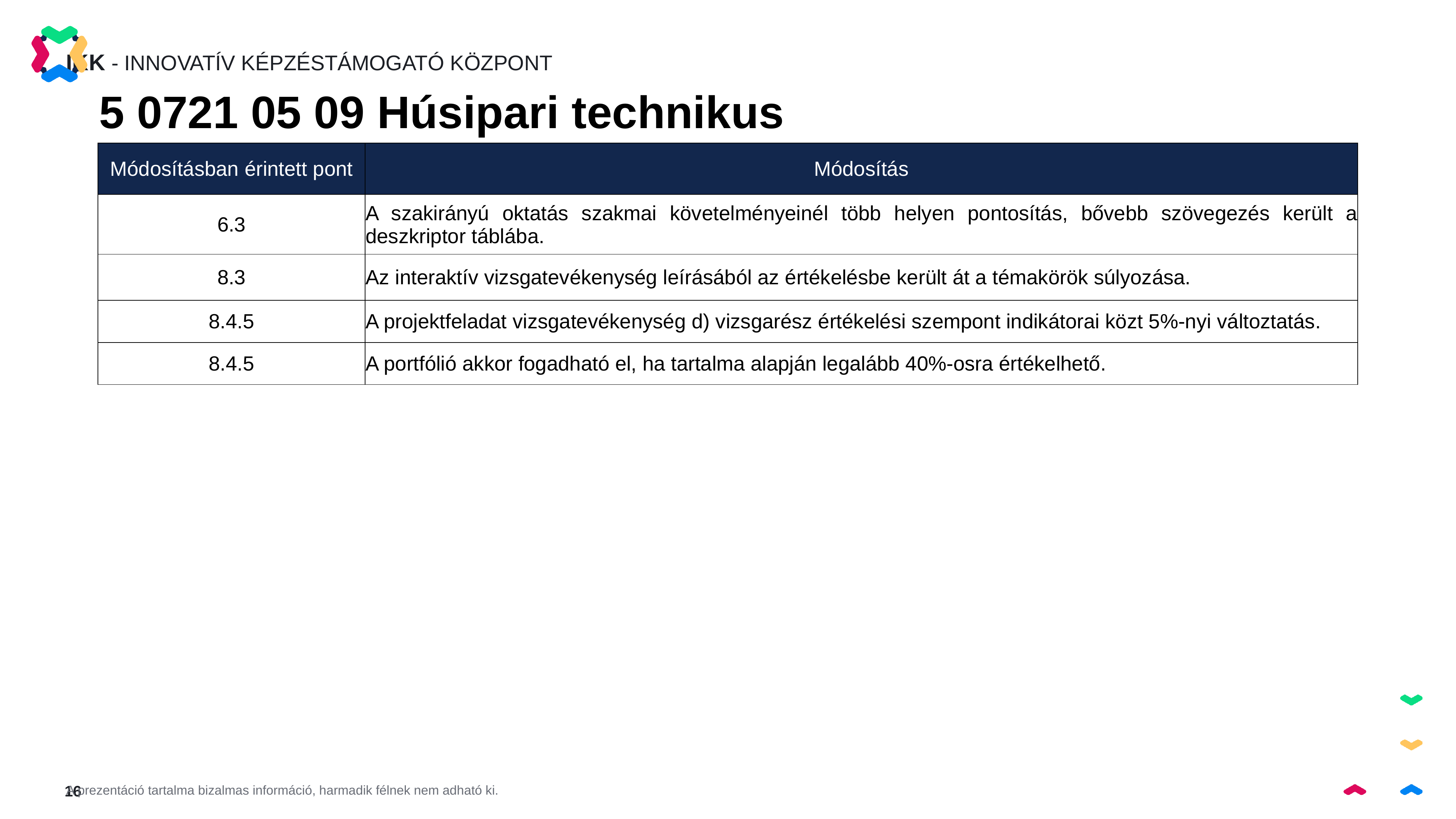

5 0721 05 09 Húsipari technikus
| Módosításban érintett pont | Módosítás |
| --- | --- |
| 6.3 | A szakirányú oktatás szakmai követelményeinél több helyen pontosítás, bővebb szövegezés került a deszkriptor táblába. |
| 8.3 | Az interaktív vizsgatevékenység leírásából az értékelésbe került át a témakörök súlyozása. |
| 8.4.5 | A projektfeladat vizsgatevékenység d) vizsgarész értékelési szempont indikátorai közt 5%-nyi változtatás. |
| 8.4.5 | A portfólió akkor fogadható el, ha tartalma alapján legalább 40%-osra értékelhető. |